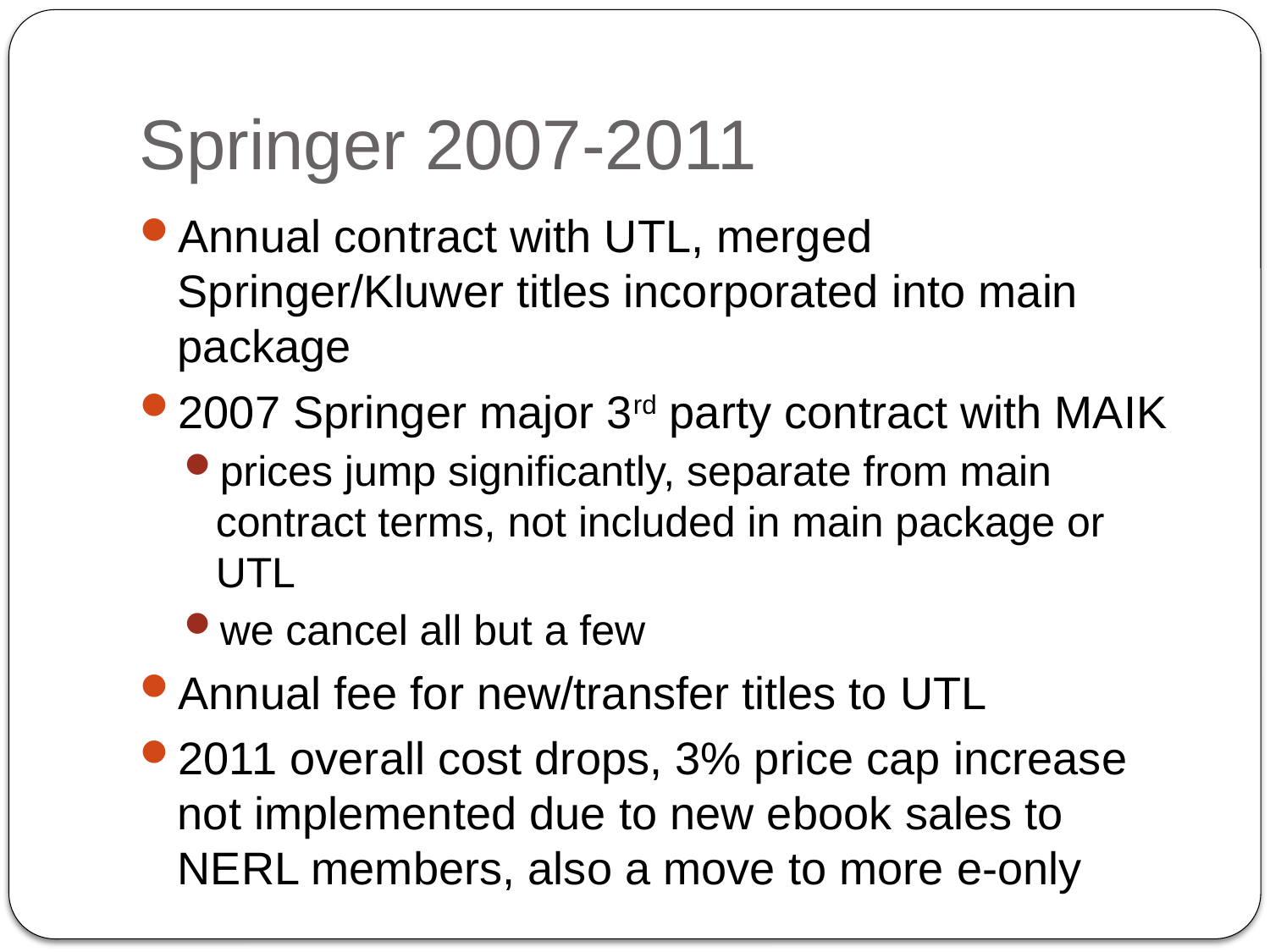

# Springer 2007-2011
Annual contract with UTL, merged Springer/Kluwer titles incorporated into main package
2007 Springer major 3rd party contract with MAIK
prices jump significantly, separate from main contract terms, not included in main package or UTL
we cancel all but a few
Annual fee for new/transfer titles to UTL
2011 overall cost drops, 3% price cap increase not implemented due to new ebook sales to NERL members, also a move to more e-only